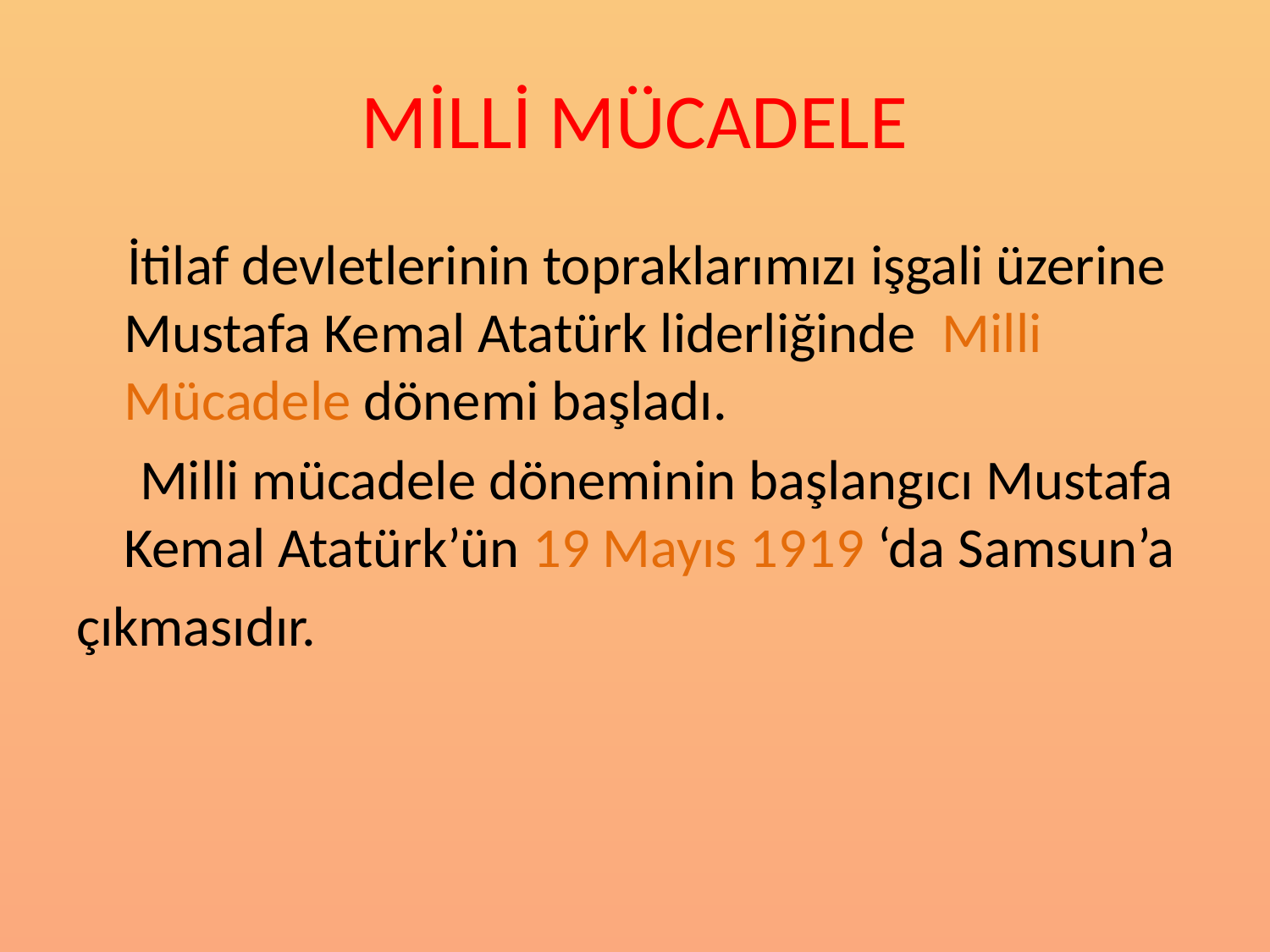

# MİLLİ MÜCADELE
    İtilaf devletlerinin topraklarımızı işgali üzerine Mustafa Kemal Atatürk liderliğinde  Milli Mücadele dönemi başladı.
     Milli mücadele döneminin başlangıcı Mustafa Kemal Atatürk’ün 19 Mayıs 1919 ‘da Samsun’a
çıkmasıdır.